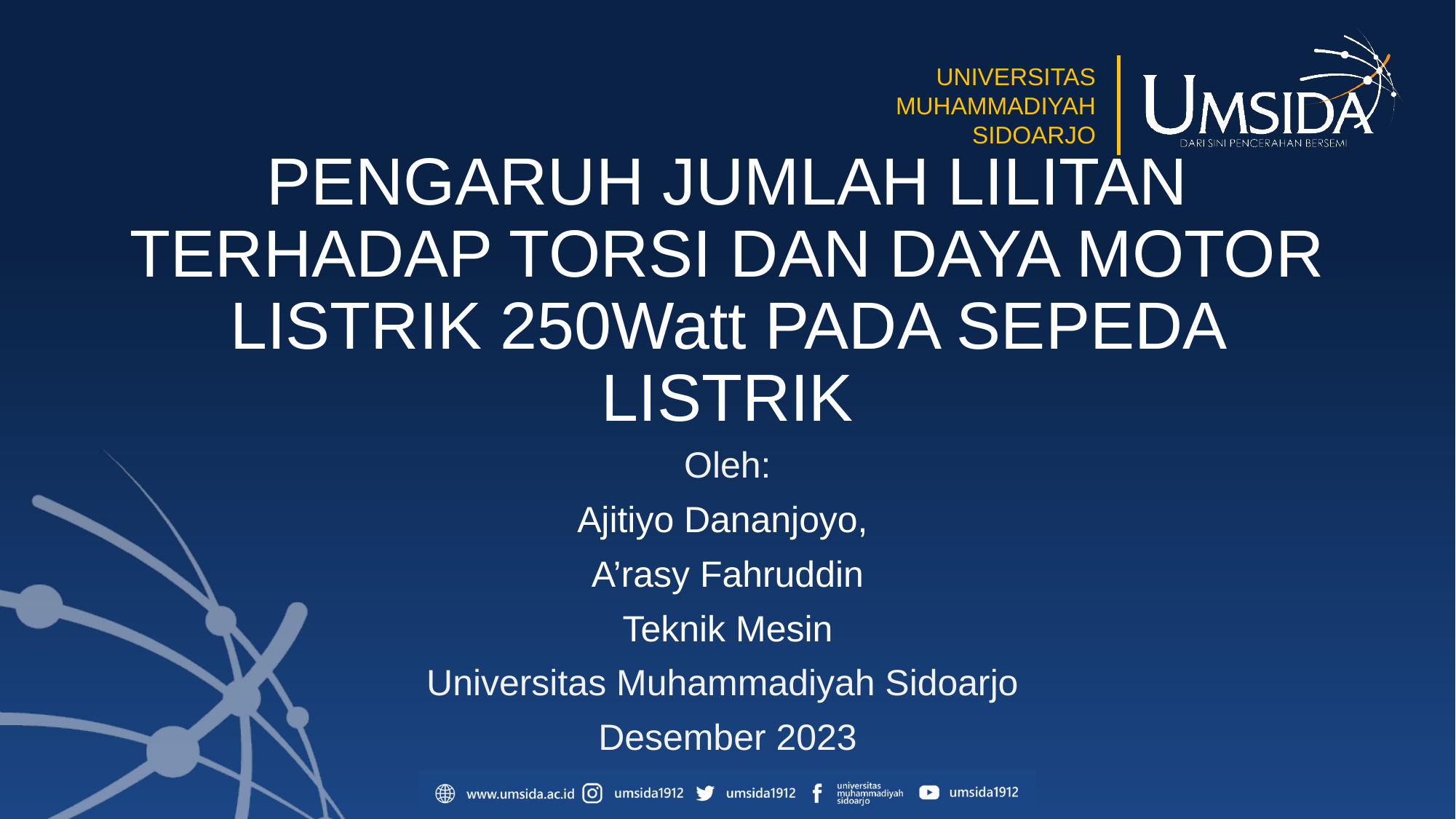

# PENGARUH JUMLAH LILITAN TERHADAP TORSI DAN DAYA MOTOR LISTRIK 250Watt PADA SEPEDA LISTRIK
Oleh:
Ajitiyo Dananjoyo,
A’rasy Fahruddin
Teknik Mesin
Universitas Muhammadiyah Sidoarjo
Desember 2023